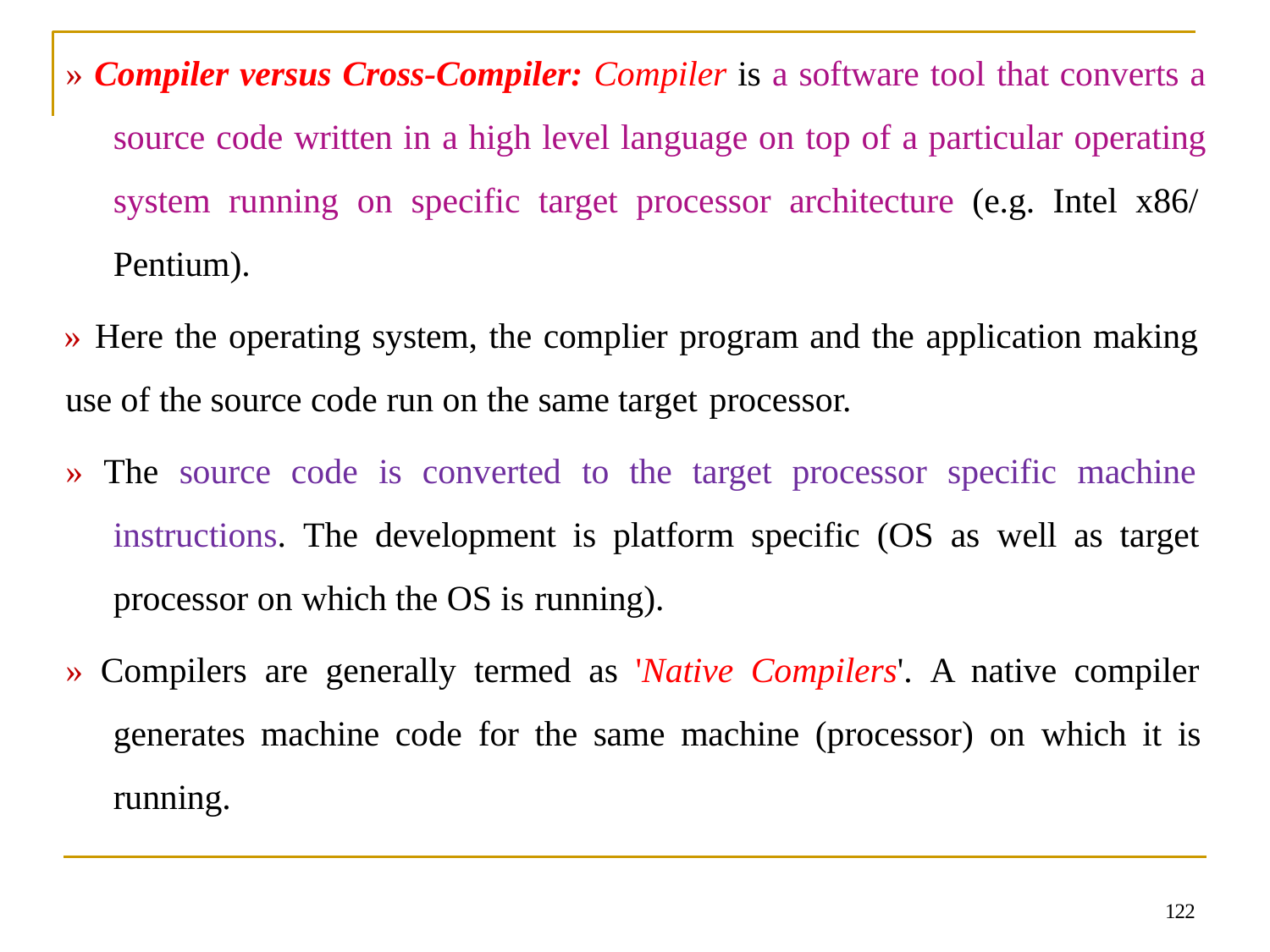

» Compiler versus Cross-Compiler: Compiler is a software tool that converts a  source code written in a high level language on top of a particular operating  system running on specific target processor architecture (e.g. Intel x86/  Pentium).
» Here the operating system, the complier program and the application making
use of the source code run on the same target processor.
» The source code is converted to the target processor specific machine  instructions. The development is platform specific (OS as well as target  processor on which the OS is running).
» Compilers are generally termed as 'Native Compilers'. A native compiler  generates machine code for the same machine (processor) on which it is  running.
122